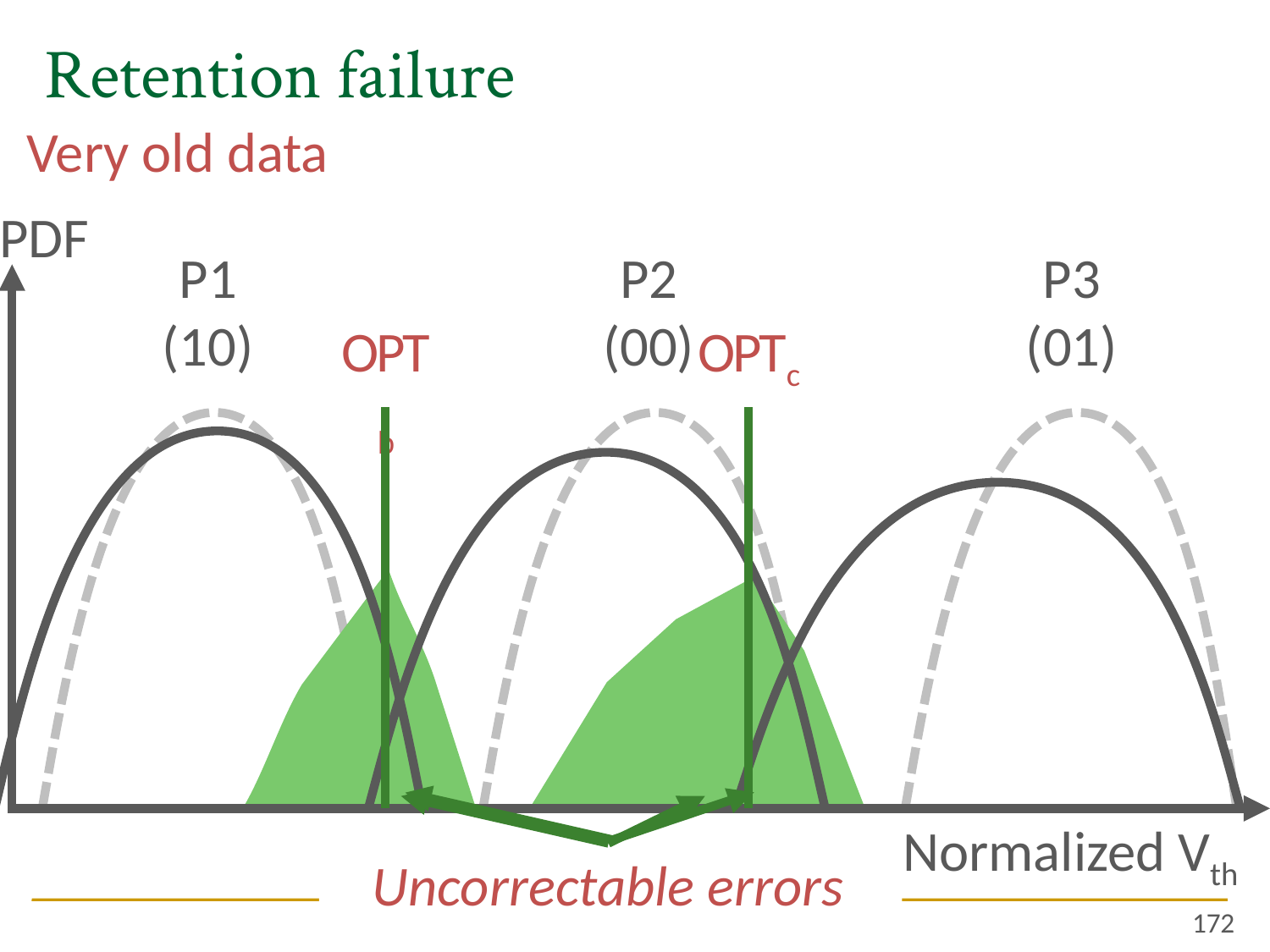

# Retention failure
Old data
Very old data
PDF
P1
(10)
P2
(00)
P3
(01)
OPTc
OPTb

Normalized Vth
Uncorrectable errors
Uncorrectable errors
172